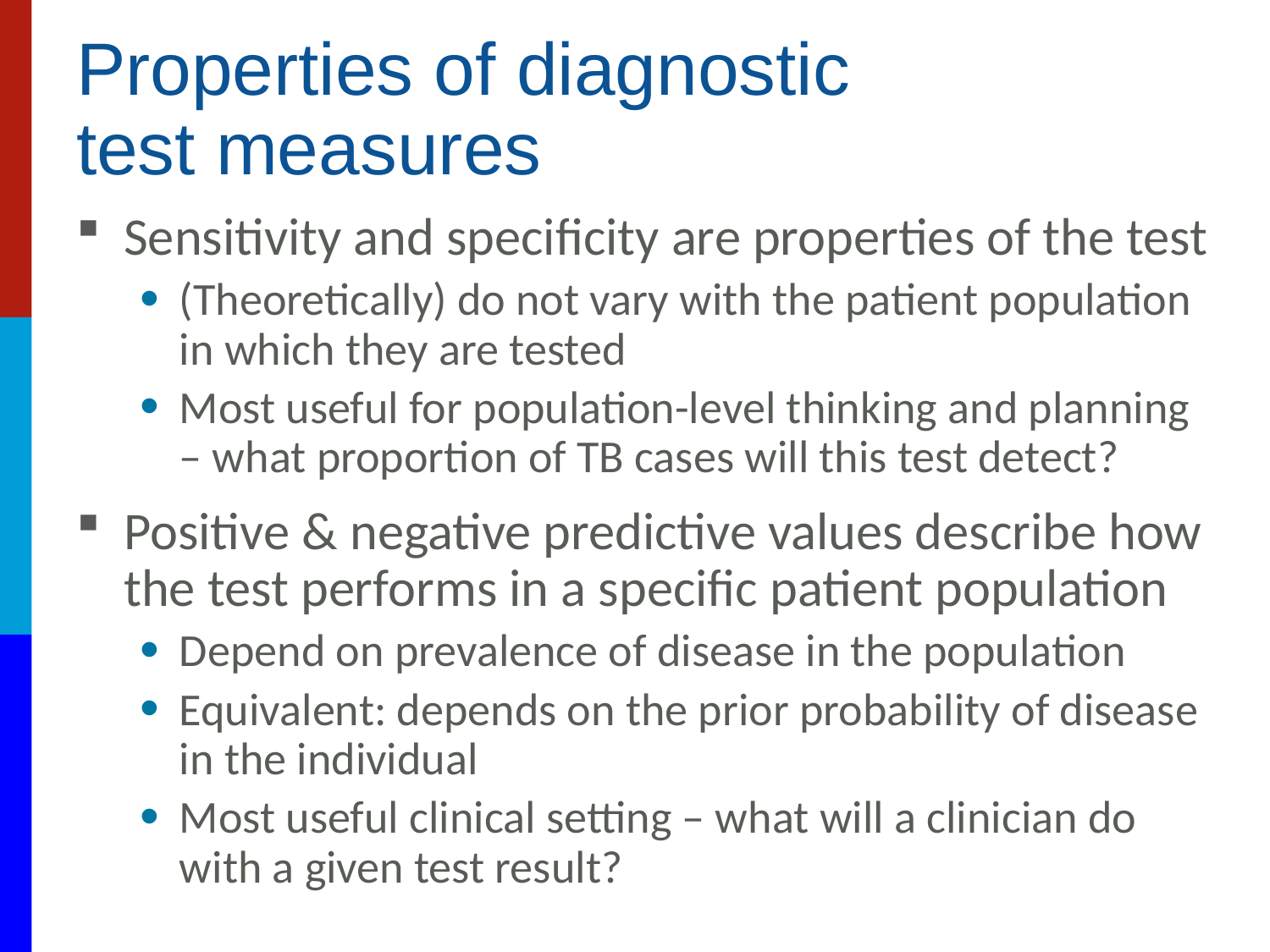

# Properties of diagnostic test measures
Sensitivity and specificity are properties of the test
(Theoretically) do not vary with the patient population in which they are tested
Most useful for population-level thinking and planning – what proportion of TB cases will this test detect?
Positive & negative predictive values describe how the test performs in a specific patient population
Depend on prevalence of disease in the population
Equivalent: depends on the prior probability of disease in the individual
Most useful clinical setting – what will a clinician do with a given test result?